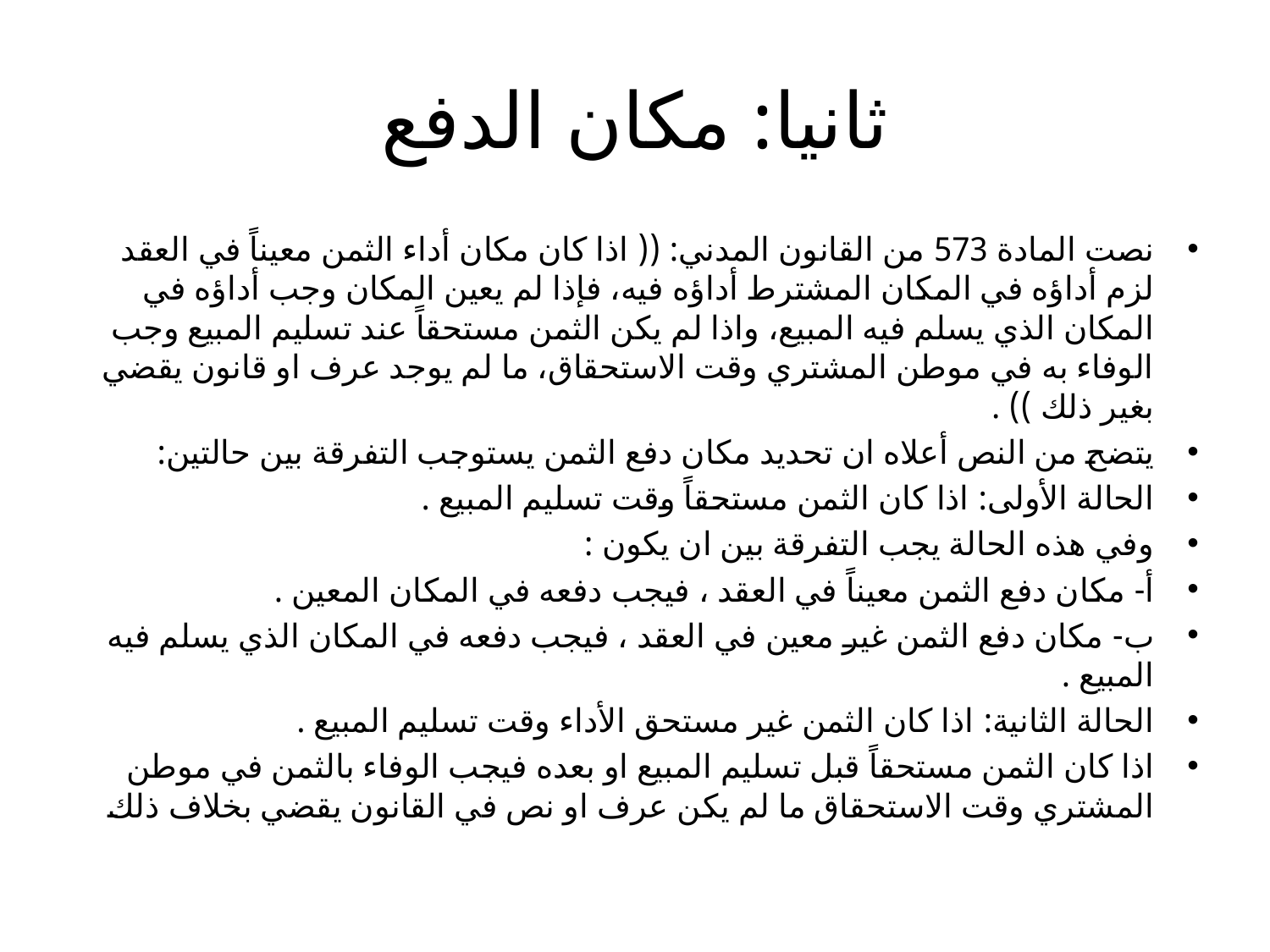

# ثانيا: مكان الدفع
نصت المادة 573 من القانون المدني: (( اذا كان مكان أداء الثمن معيناً في العقد لزم أداؤه في المكان المشترط أداؤه فيه، فإذا لم يعين المكان وجب أداؤه في المكان الذي يسلم فيه المبيع، واذا لم يكن الثمن مستحقاً عند تسليم المبيع وجب الوفاء به في موطن المشتري وقت الاستحقاق، ما لم يوجد عرف او قانون يقضي بغير ذلك )) .
يتضح من النص أعلاه ان تحديد مكان دفع الثمن يستوجب التفرقة بين حالتين:
الحالة الأولى: اذا كان الثمن مستحقاً وقت تسليم المبيع .
وفي هذه الحالة يجب التفرقة بين ان يكون :
أ- مكان دفع الثمن معيناً في العقد ، فيجب دفعه في المكان المعين .
ب- مكان دفع الثمن غير معين في العقد ، فيجب دفعه في المكان الذي يسلم فيه المبيع .
الحالة الثانية: اذا كان الثمن غير مستحق الأداء وقت تسليم المبيع .
اذا كان الثمن مستحقاً قبل تسليم المبيع او بعده فيجب الوفاء بالثمن في موطن المشتري وقت الاستحقاق ما لم يكن عرف او نص في القانون يقضي بخلاف ذلك